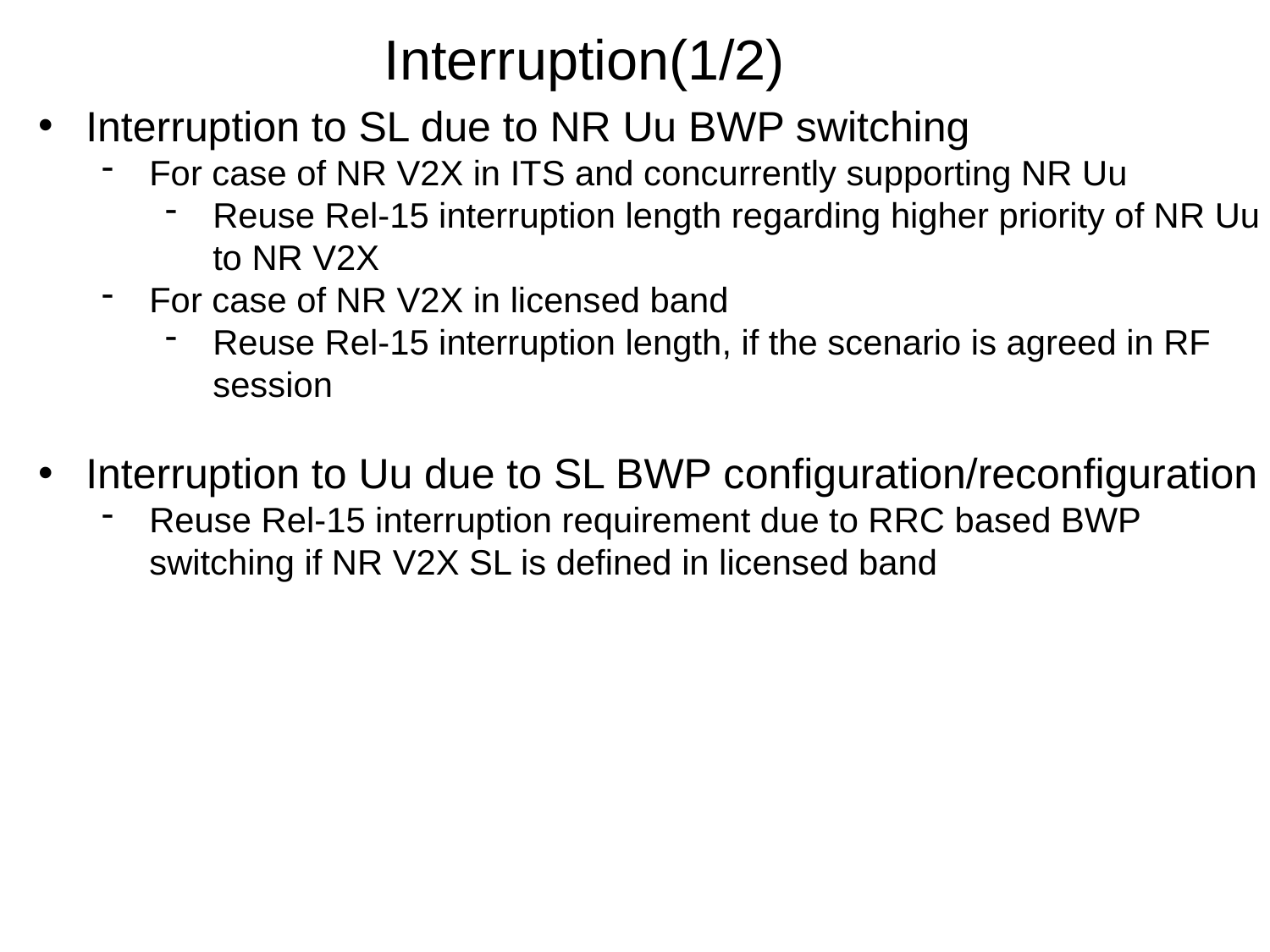

Interruption(1/2)
Interruption to SL due to NR Uu BWP switching
For case of NR V2X in ITS and concurrently supporting NR Uu
Reuse Rel-15 interruption length regarding higher priority of NR Uu to NR V2X
For case of NR V2X in licensed band
Reuse Rel-15 interruption length, if the scenario is agreed in RF session

Interruption to Uu due to SL BWP configuration/reconfiguration
Reuse Rel-15 interruption requirement due to RRC based BWP switching if NR V2X SL is defined in licensed band